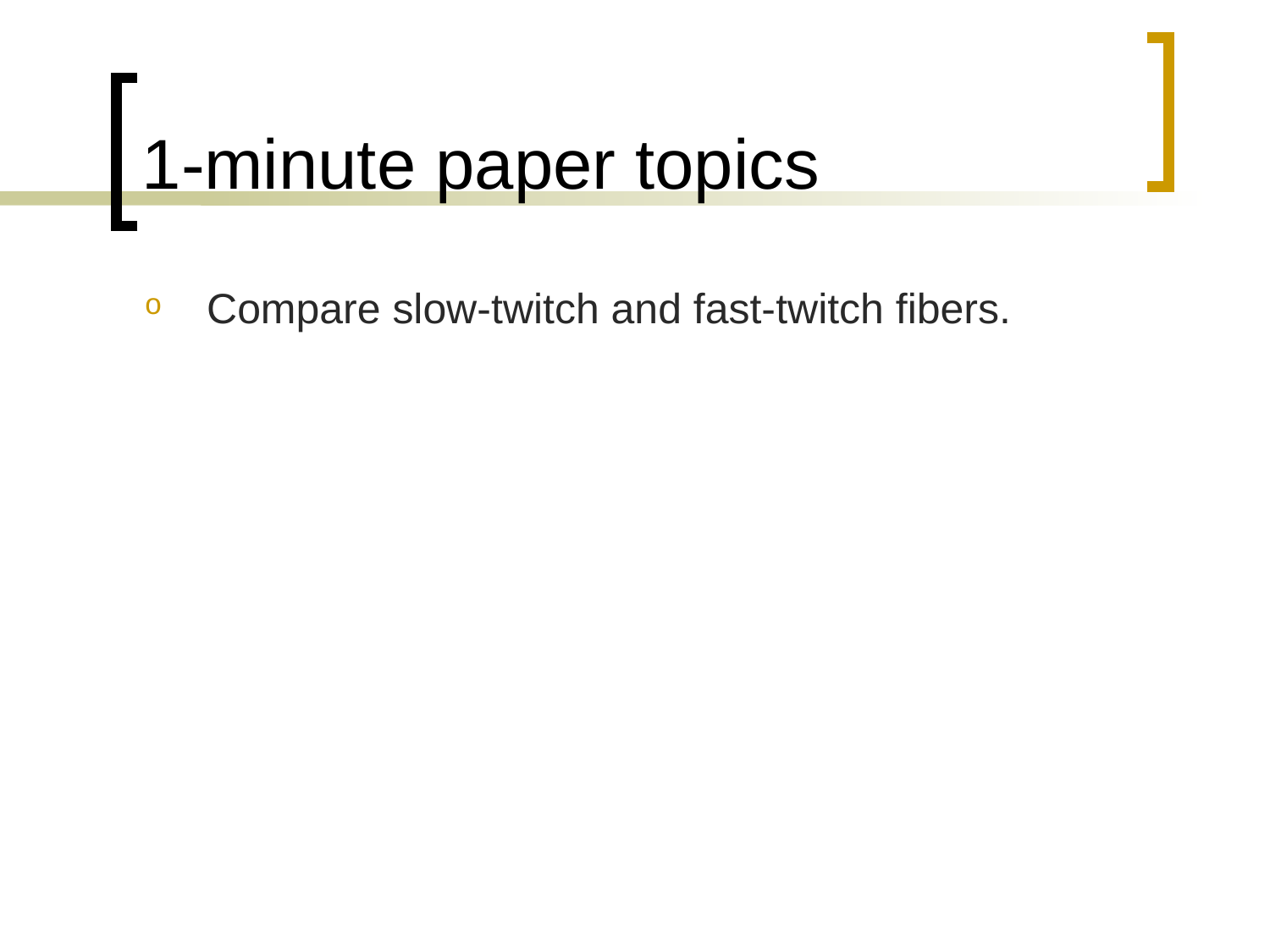

# 1-minute paper topics
Compare slow-twitch and fast-twitch fibers.